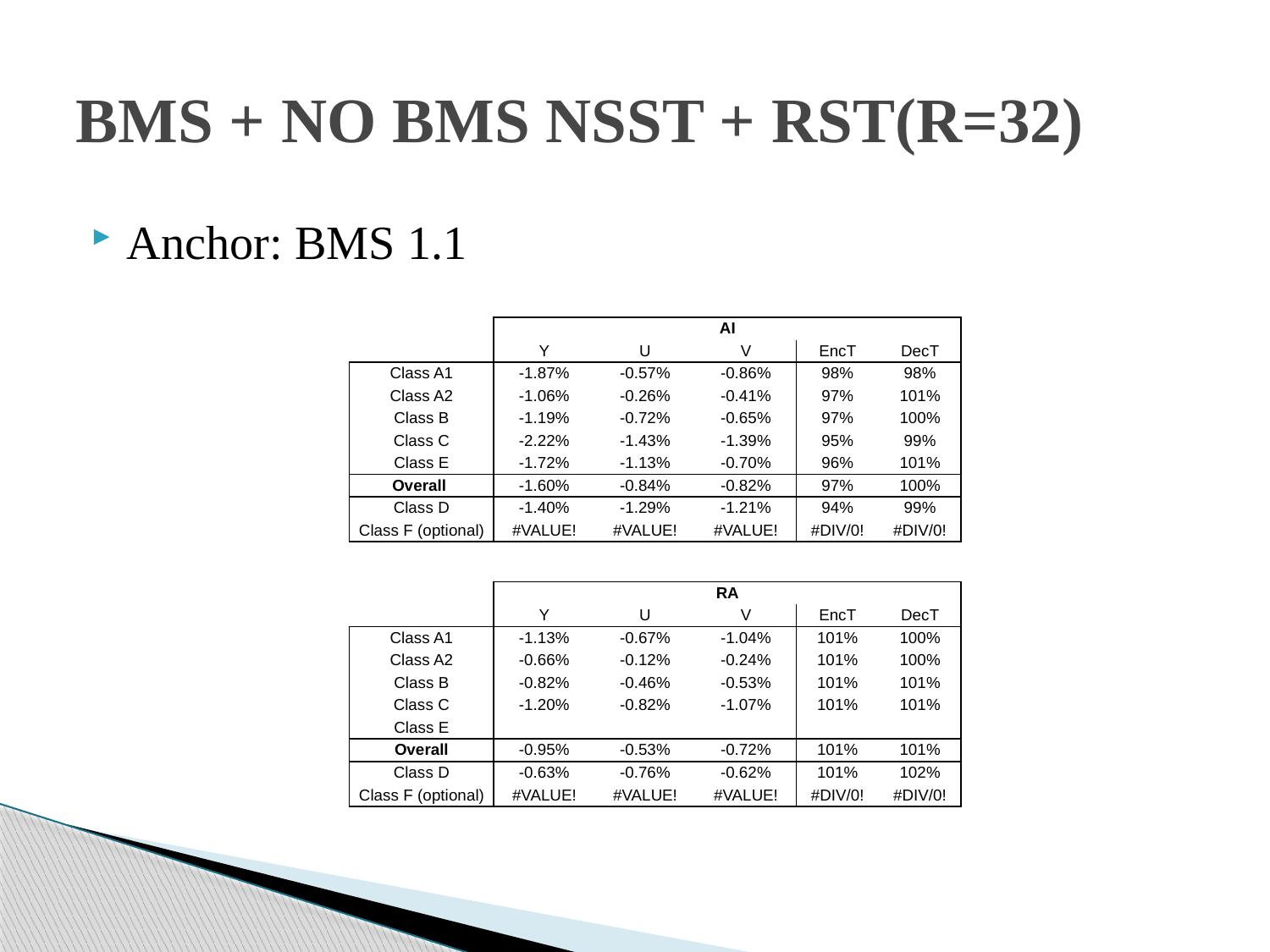

# BMS + NO BMS NSST + RST(R=32)
Anchor: BMS 1.1

|  | AI |  |  |  |  |
| --- | --- | --- | --- | --- | --- |
|  | Y | U | V | EncT | DecT |
| Class A1 | -1.87% | -0.57% | -0.86% | 98% | 98% |
| Class A2 | -1.06% | -0.26% | -0.41% | 97% | 101% |
| Class B | -1.19% | -0.72% | -0.65% | 97% | 100% |
| Class C | -2.22% | -1.43% | -1.39% | 95% | 99% |
| Class E | -1.72% | -1.13% | -0.70% | 96% | 101% |
| Overall | -1.60% | -0.84% | -0.82% | 97% | 100% |
| Class D | -1.40% | -1.29% | -1.21% | 94% | 99% |
| Class F (optional) | #VALUE! | #VALUE! | #VALUE! | #DIV/0! | #DIV/0! |
|  | RA |  |  |  |  |
| --- | --- | --- | --- | --- | --- |
|  | Y | U | V | EncT | DecT |
| Class A1 | -1.13% | -0.67% | -1.04% | 101% | 100% |
| Class A2 | -0.66% | -0.12% | -0.24% | 101% | 100% |
| Class B | -0.82% | -0.46% | -0.53% | 101% | 101% |
| Class C | -1.20% | -0.82% | -1.07% | 101% | 101% |
| Class E |  |  |  |  |  |
| Overall | -0.95% | -0.53% | -0.72% | 101% | 101% |
| Class D | -0.63% | -0.76% | -0.62% | 101% | 102% |
| Class F (optional) | #VALUE! | #VALUE! | #VALUE! | #DIV/0! | #DIV/0! |